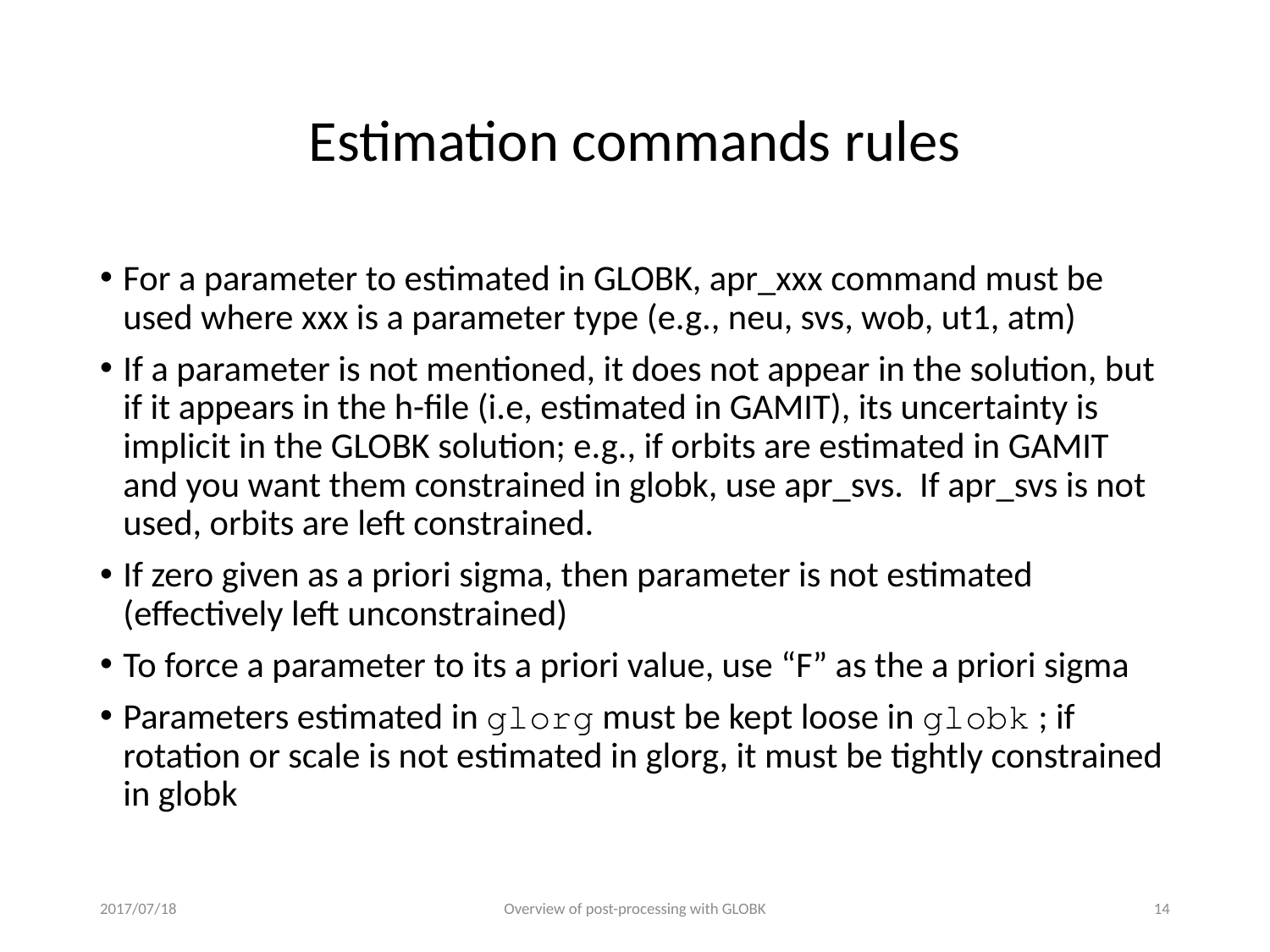

# Estimation commands rules
For a parameter to estimated in GLOBK, apr_xxx command must be used where xxx is a parameter type (e.g., neu, svs, wob, ut1, atm)‏
If a parameter is not mentioned, it does not appear in the solution, but if it appears in the h-file (i.e, estimated in GAMIT), its uncertainty is implicit in the GLOBK solution; e.g., if orbits are estimated in GAMIT and you want them constrained in globk, use apr_svs.  If apr_svs is not used, orbits are left constrained.
If zero given as a priori sigma, then parameter is not estimated (effectively left unconstrained)‏
To force a parameter to its a priori value, use “F” as the a priori sigma
Parameters estimated in glorg must be kept loose in globk ; if rotation or scale is not estimated in glorg, it must be tightly constrained in globk
2017/07/18
Overview of post-processing with GLOBK
14